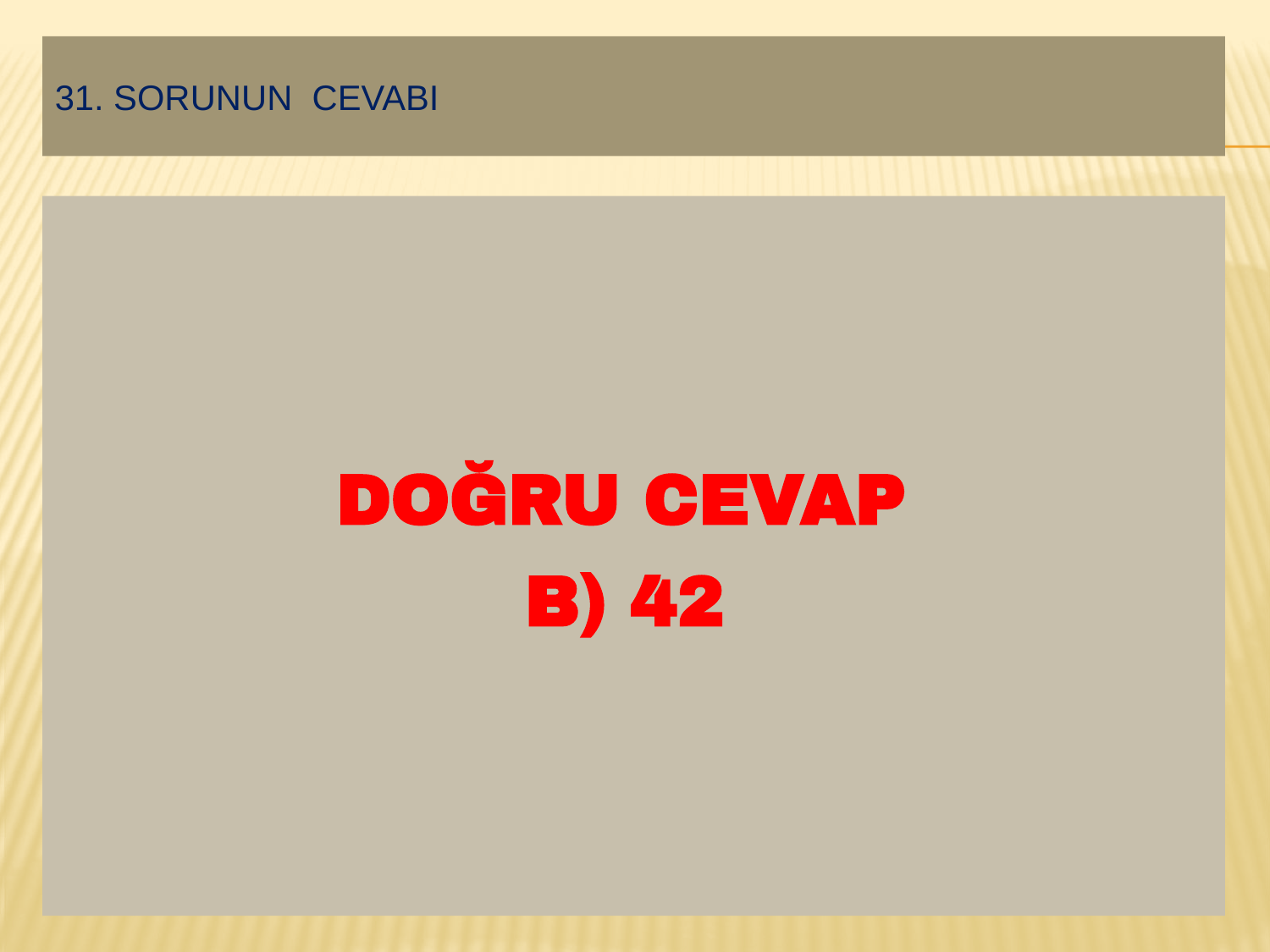

# 31. SORUNUN  CEVABI

          DOĞRU CEVAP
                    B) 42